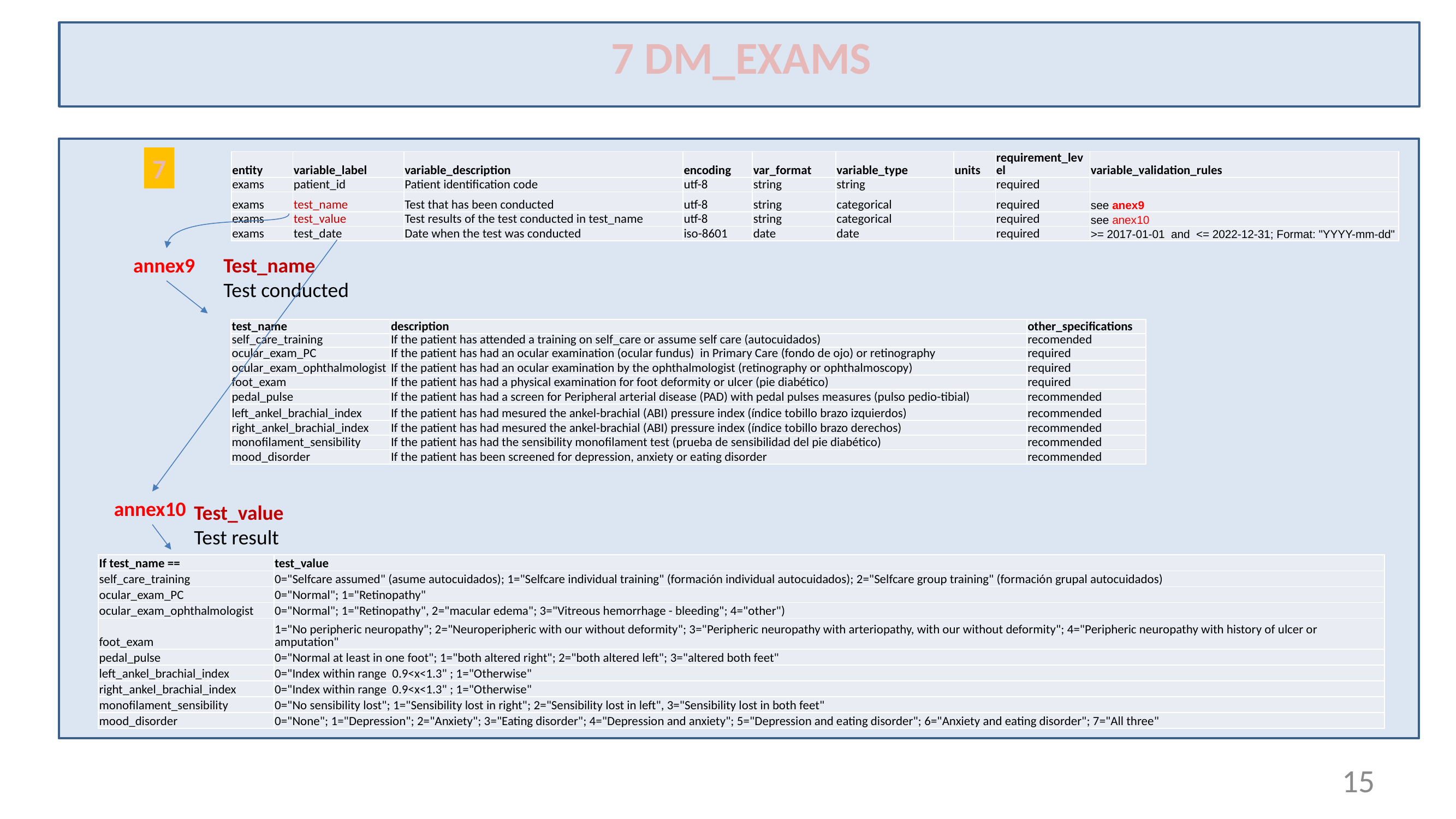

7 DM_EXAMS

7
| entity | variable\_label | variable\_description | encoding | var\_format | variable\_type | units | requirement\_level | variable\_validation\_rules |
| --- | --- | --- | --- | --- | --- | --- | --- | --- |
| exams | patient\_id | Patient identification code | utf-8 | string | string |  | required |  |
| exams | test\_name | Test that has been conducted | utf-8 | string | categorical |  | required | see anex9 |
| exams | test\_value | Test results of the test conducted in test\_name | utf-8 | string | categorical |  | required | see anex10 |
| exams | test\_date | Date when the test was conducted | iso-8601 | date | date |  | required | >= 2017-01-01 and <= 2022-12-31; Format: "YYYY-mm-dd" |
Test_name
Test conducted
annex9
| test\_name | description | other\_specifications |
| --- | --- | --- |
| self\_care\_training | If the patient has attended a training on self\_care or assume self care (autocuidados) | recomended |
| ocular\_exam\_PC | If the patient has had an ocular examination (ocular fundus) in Primary Care (fondo de ojo) or retinography | required |
| ocular\_exam\_ophthalmologist | If the patient has had an ocular examination by the ophthalmologist (retinography or ophthalmoscopy) | required |
| foot\_exam | If the patient has had a physical examination for foot deformity or ulcer (pie diabético) | required |
| pedal\_pulse | If the patient has had a screen for Peripheral arterial disease (PAD) with pedal pulses measures (pulso pedio-tibial) | recommended |
| left\_ankel\_brachial\_index | If the patient has had mesured the ankel-brachial (ABI) pressure index (índice tobillo brazo izquierdos) | recommended |
| right\_ankel\_brachial\_index | If the patient has had mesured the ankel-brachial (ABI) pressure index (índice tobillo brazo derechos) | recommended |
| monofilament\_sensibility | If the patient has had the sensibility monofilament test (prueba de sensibilidad del pie diabético) | recommended |
| mood\_disorder | If the patient has been screened for depression, anxiety or eating disorder | recommended |
annex10
Test_value
Test result
| If test\_name == | test\_value |
| --- | --- |
| self\_care\_training | 0="Selfcare assumed" (asume autocuidados); 1="Selfcare individual training" (formación individual autocuidados); 2="Selfcare group training" (formación grupal autocuidados) |
| ocular\_exam\_PC | 0="Normal"; 1="Retinopathy" |
| ocular\_exam\_ophthalmologist | 0="Normal"; 1="Retinopathy", 2="macular edema"; 3="Vitreous hemorrhage - bleeding"; 4="other") |
| foot\_exam | 1="No peripheric neuropathy"; 2="Neuroperipheric with our without deformity"; 3="Peripheric neuropathy with arteriopathy, with our without deformity"; 4="Peripheric neuropathy with history of ulcer or amputation" |
| pedal\_pulse | 0="Normal at least in one foot"; 1="both altered right"; 2="both altered left"; 3="altered both feet" |
| left\_ankel\_brachial\_index | 0="Index within range 0.9<x<1.3" ; 1="Otherwise" |
| right\_ankel\_brachial\_index | 0="Index within range 0.9<x<1.3" ; 1="Otherwise" |
| monofilament\_sensibility | 0="No sensibility lost"; 1="Sensibility lost in right"; 2="Sensibility lost in left", 3="Sensibility lost in both feet" |
| mood\_disorder | 0="None"; 1="Depression"; 2="Anxiety"; 3="Eating disorder"; 4="Depression and anxiety"; 5="Depression and eating disorder"; 6="Anxiety and eating disorder"; 7="All three" |